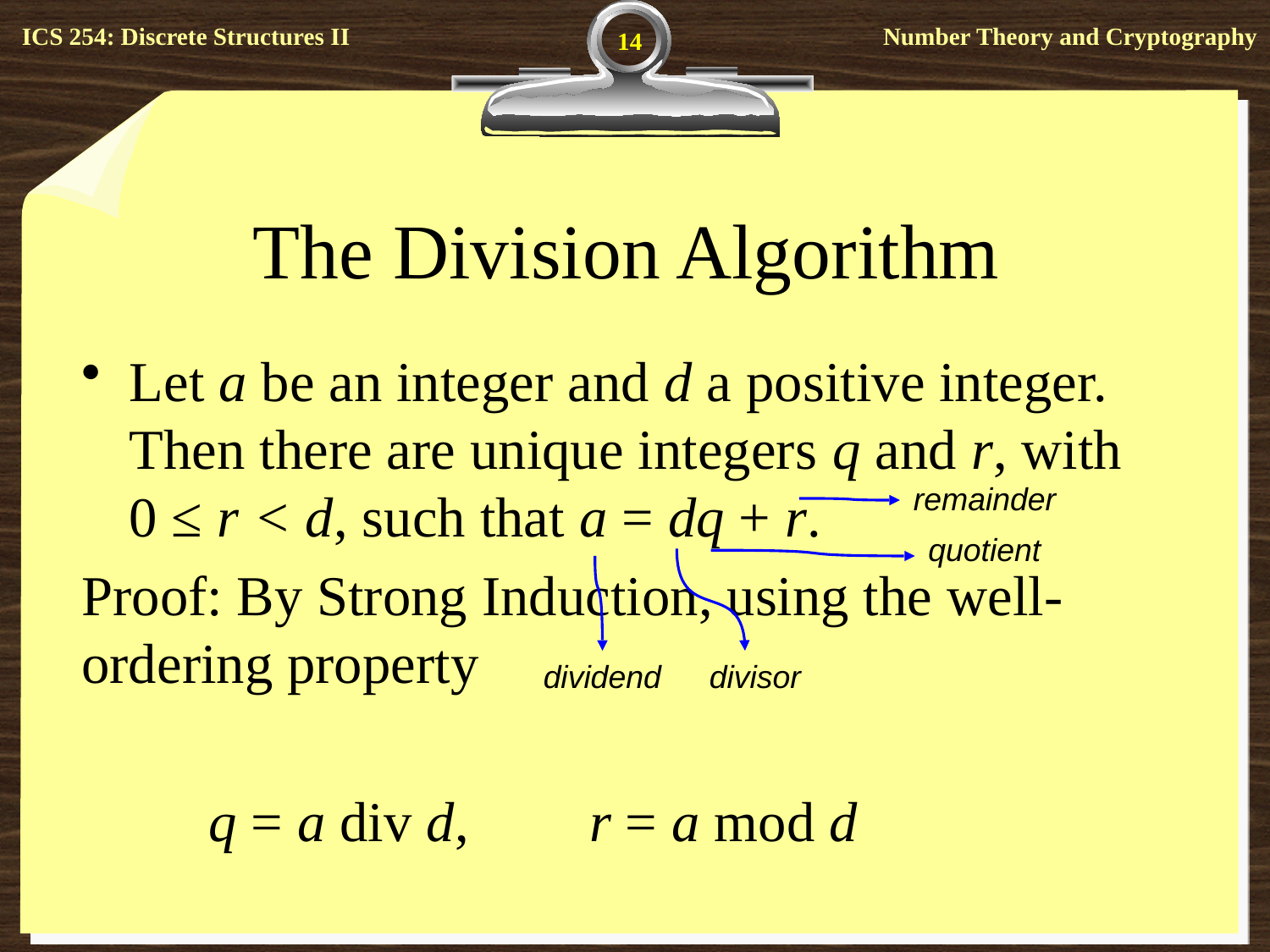

14
# The Division Algorithm
Let a be an integer and d a positive integer. Then there are unique integers q and r, with 0 ≤ r < d, such that a = dq + r.
Proof: By Strong Induction, using the well-ordering property

	q = a div d, 	r = a mod d
remainder
quotient
dividend
divisor